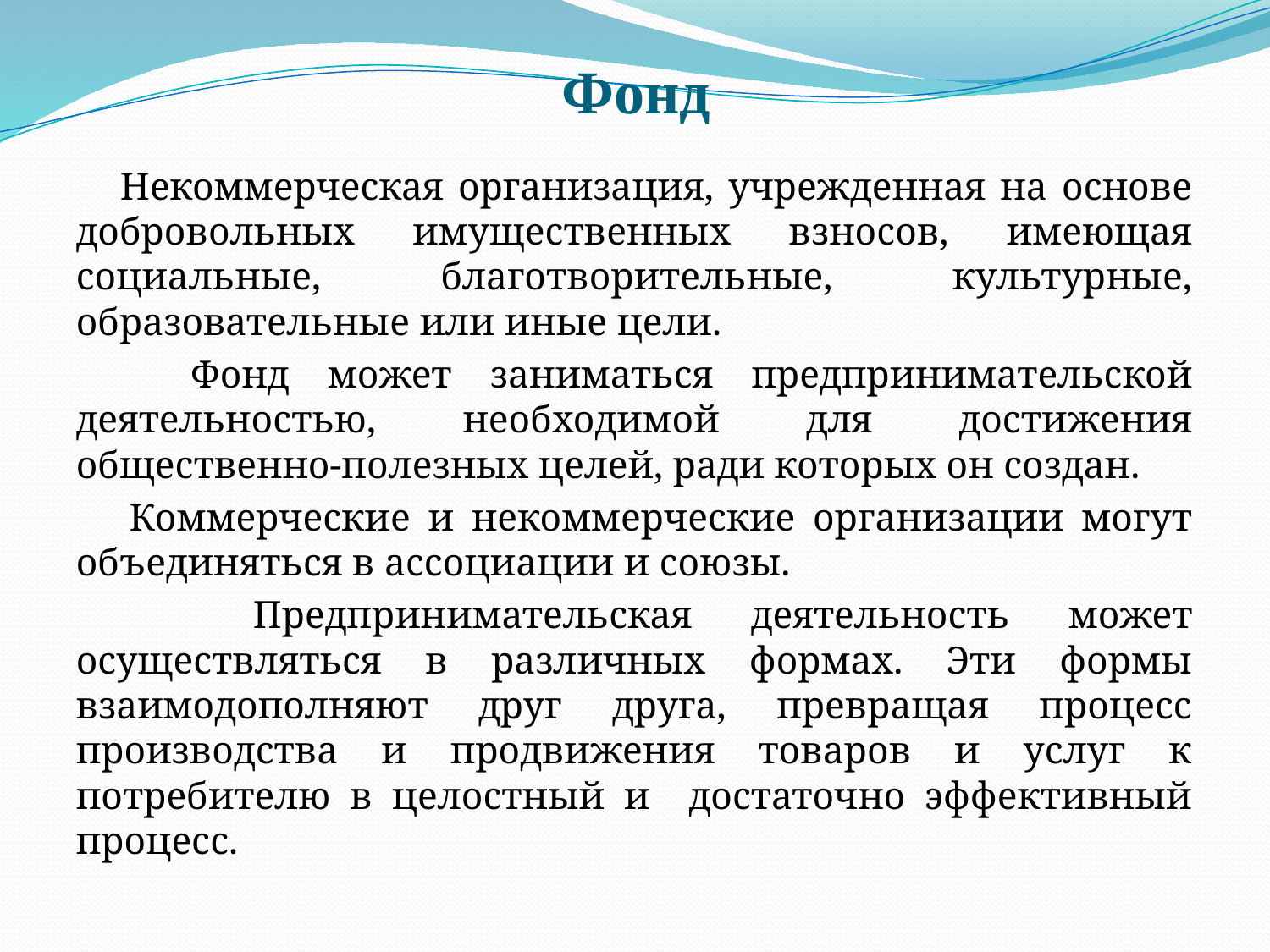

# Фонд
   Некоммерческая организация, учрежденная на основе добровольных имущественных взносов, имеющая социальные, благотворительные, культурные, образовательные или иные цели.
   Фонд может заниматься предпринимательской деятельностью, необходимой для достижения общественно-полезных целей, ради которых он создан.
   Коммерческие и некоммерческие организации могут объединяться в ассоциации и союзы.
   Предпринимательская деятельность может осуществляться в различных формах. Эти формы взаимодополняют друг друга, превращая процесс производства и продвижения товаров и услуг к потребителю в целостный и  достаточно эффективный процесс.